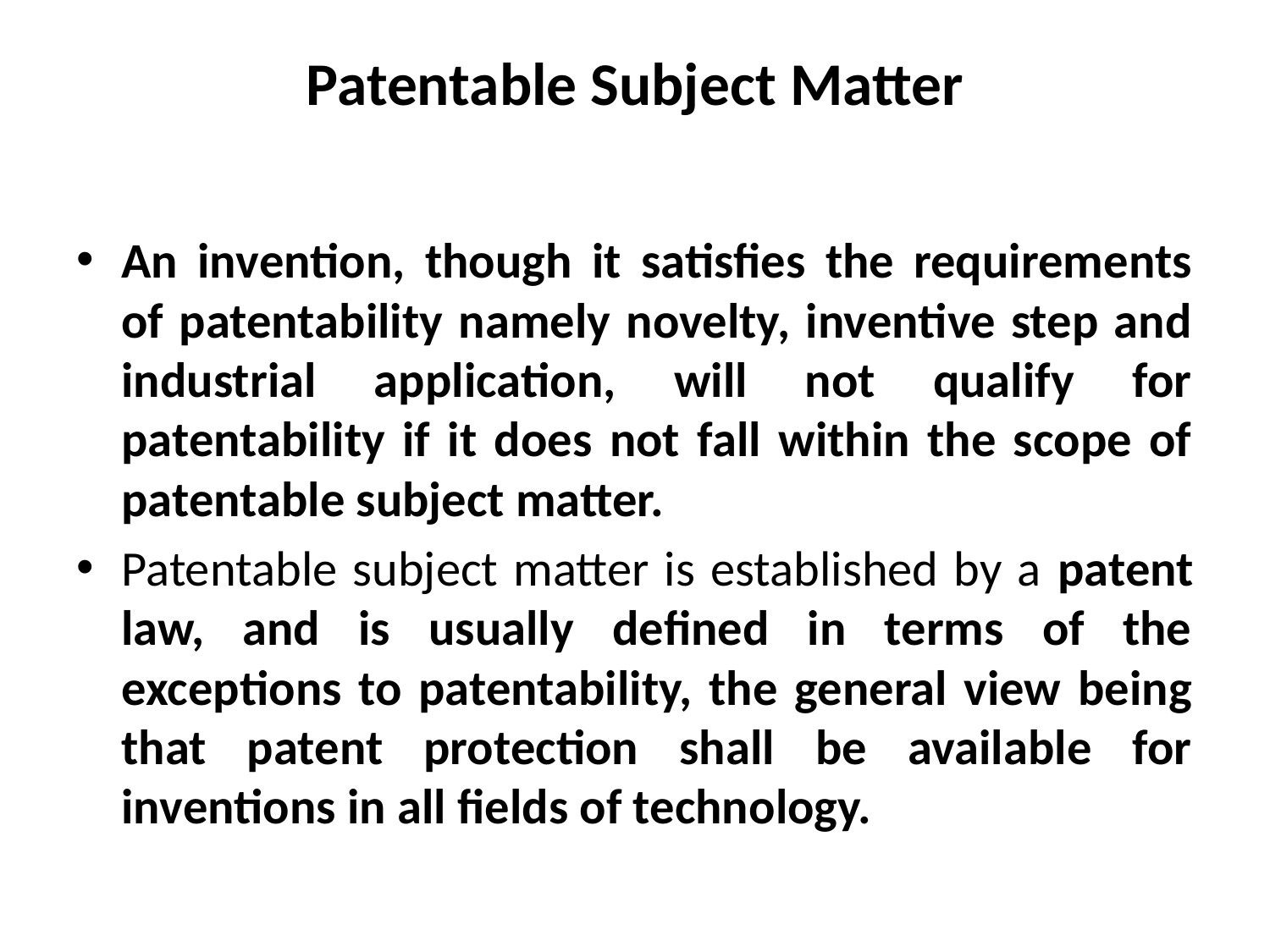

# Patentable Subject Matter
An invention, though it satisfies the requirements of patentability namely novelty, inventive step and industrial application, will not qualify for patentability if it does not fall within the scope of patentable subject matter.
Patentable subject matter is established by a patent law, and is usually defined in terms of the exceptions to patentability, the general view being that patent protection shall be available for inventions in all fields of technology.